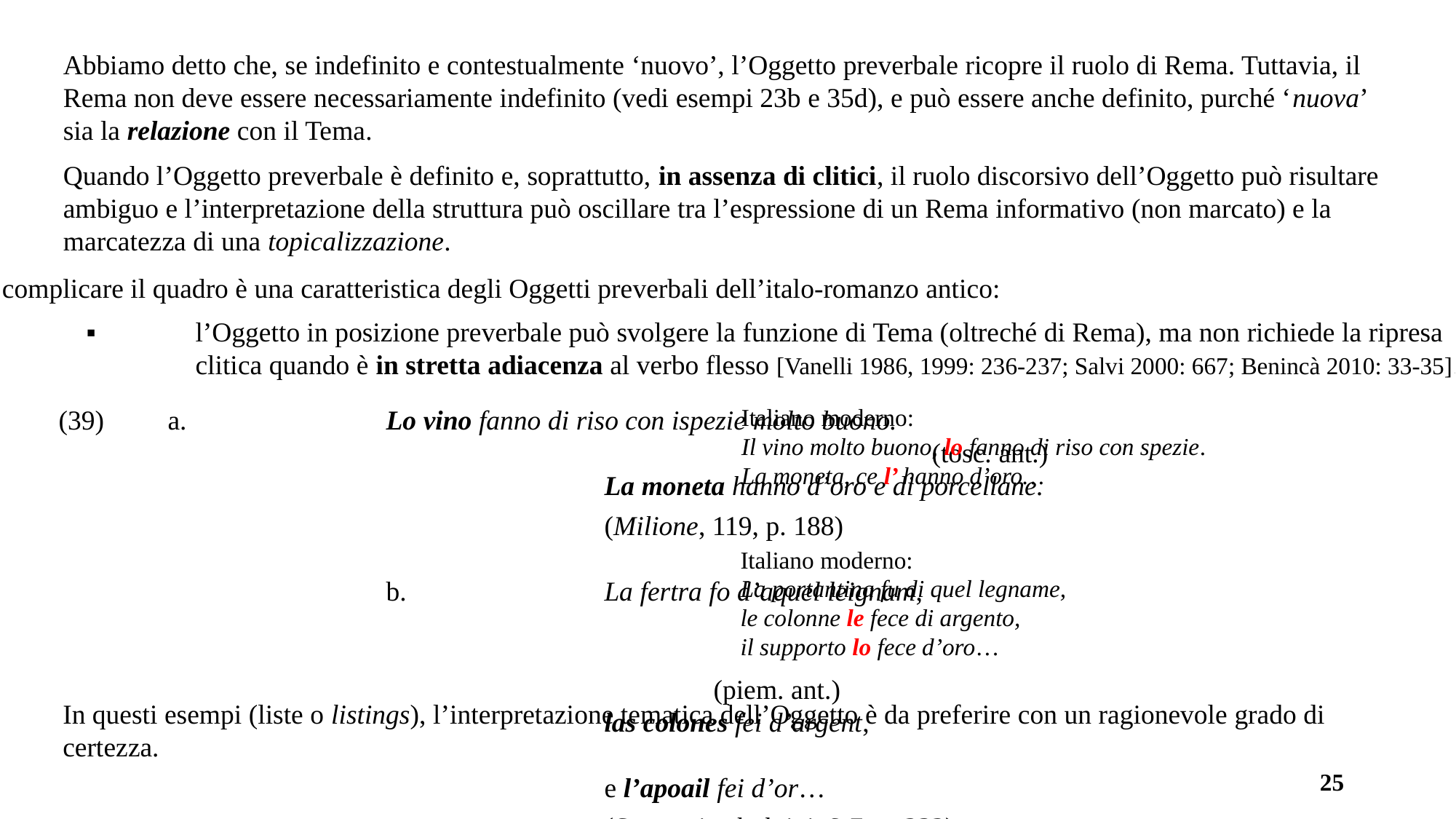

Abbiamo detto che, se indefinito e contestualmente ‘nuovo’, l’Oggetto preverbale ricopre il ruolo di Rema. Tuttavia, il
Rema non deve essere necessariamente indefinito (vedi esempi 23b e 35d), e può essere anche definito, purché ‘nuova’
sia la relazione con il Tema.
Quando l’Oggetto preverbale è definito e, soprattutto, in assenza di clitici, il ruolo discorsivo dell’Oggetto può risultare
ambiguo e l’interpretazione della struttura può oscillare tra l’espressione di un Rema informativo (non marcato) e la
marcatezza di una topicalizzazione.
A complicare il quadro è una caratteristica degli Oggetti preverbali dell’italo-romanzo antico:

	▪	l’Oggetto in posizione preverbale può svolgere la funzione di Tema (oltreché di Rema), ma non richiede la ripresa
		clitica quando è in stretta adiacenza al verbo flesso [Vanelli 1986, 1999: 236-237; Salvi 2000: 667; Benincà 2010: 33-35].
(39)	a.		Lo vino fanno di riso con ispezie molto buono.                                                        									(tosc. ant.)
					La moneta hanno d’oro e di porcellane.

					(Milione, 119, p. 188)

			b.		La fertra fo d’aquel leignam, 																																			(piem. ant.)
					las colones fei d’argent,
					e l’apoail fei d’or…

					(Sermoni subalpini, 6-7, p. 232)
Italiano moderno:
Il vino molto buono, lo fanno di riso con spezie.
La moneta, ce l’ hanno d’oro…
Italiano moderno:
La portantina fu di quel legname,
le colonne le fece di argento,
il supporto lo fece d’oro…
In questi esempi (liste o listings), l’interpretazione tematica dell’Oggetto è da preferire con un ragionevole grado di
certezza.
25